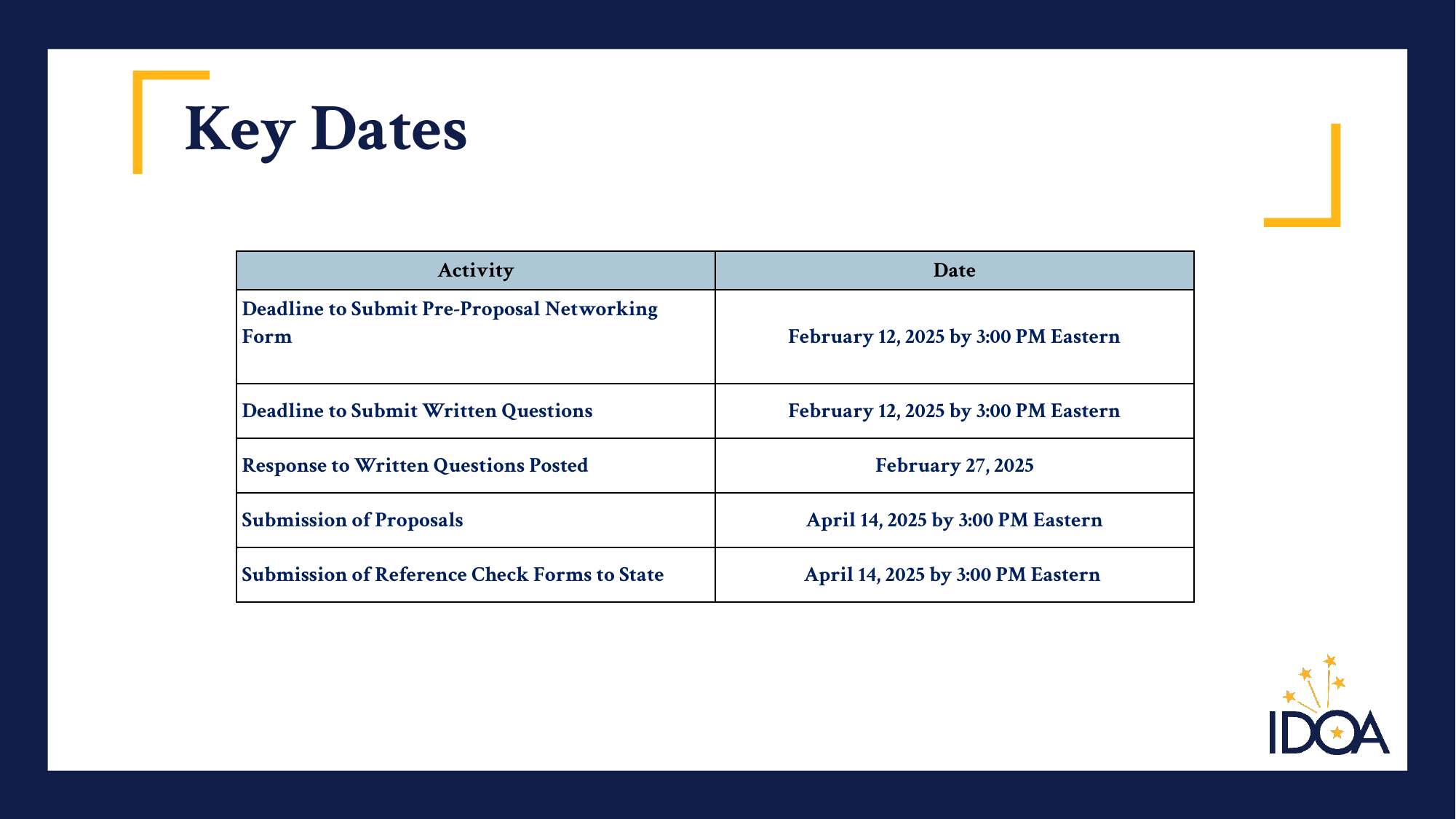

# Key Dates
| Activity | Date |
| --- | --- |
| Deadline to Submit Pre-Proposal Networking Form | February 12, 2025 by 3:00 PM Eastern |
| Deadline to Submit Written Questions | February 12, 2025 by 3:00 PM Eastern |
| Response to Written Questions Posted | February 27, 2025 |
| Submission of Proposals | April 14, 2025 by 3:00 PM Eastern |
| Submission of Reference Check Forms to State | April 14, 2025 by 3:00 PM Eastern |